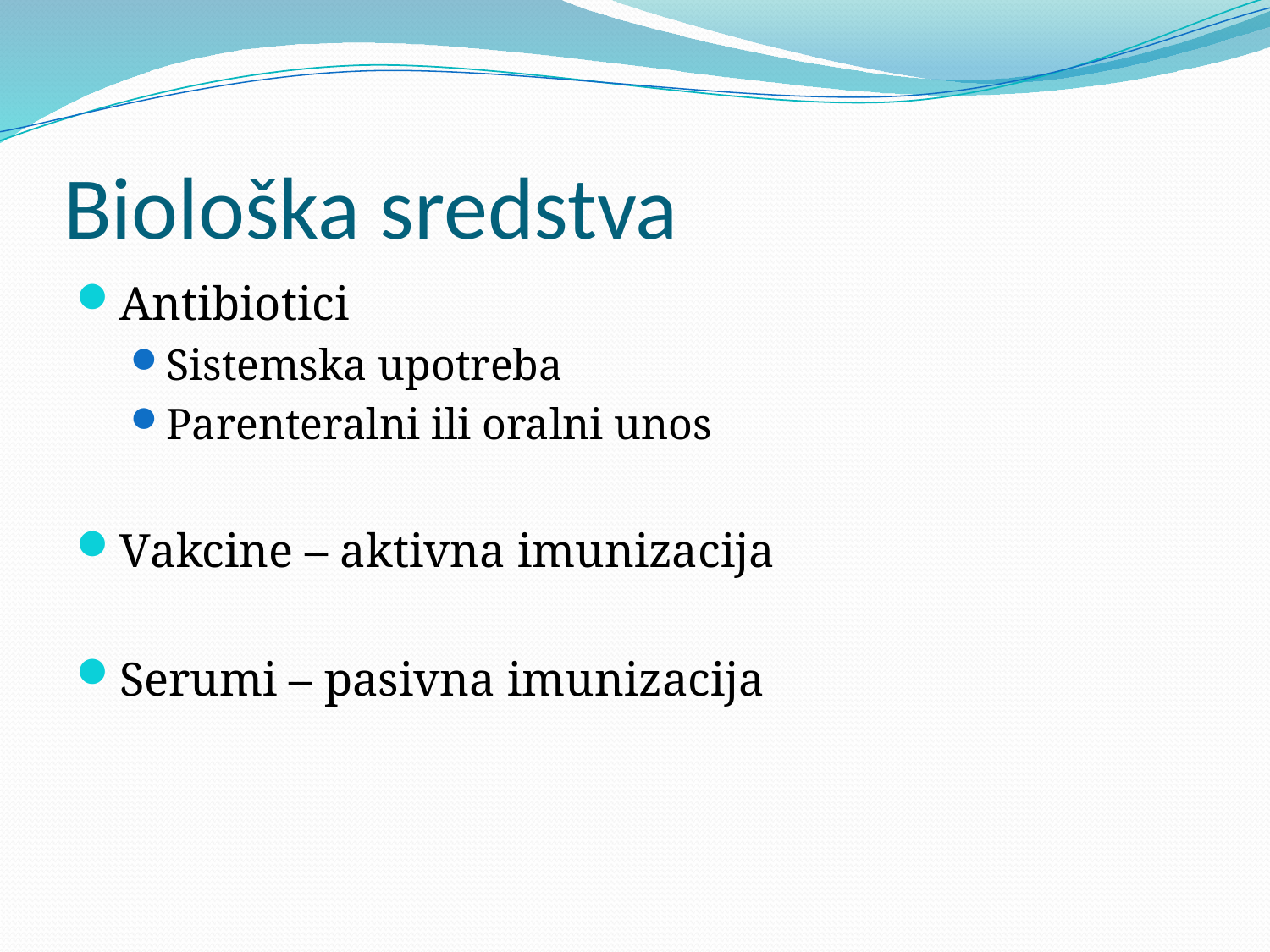

# Biološka sredstva
Antibiotici
Sistemska upotreba
Parenteralni ili oralni unos

Vakcine – aktivna imunizacija

Serumi – pasivna imunizacija